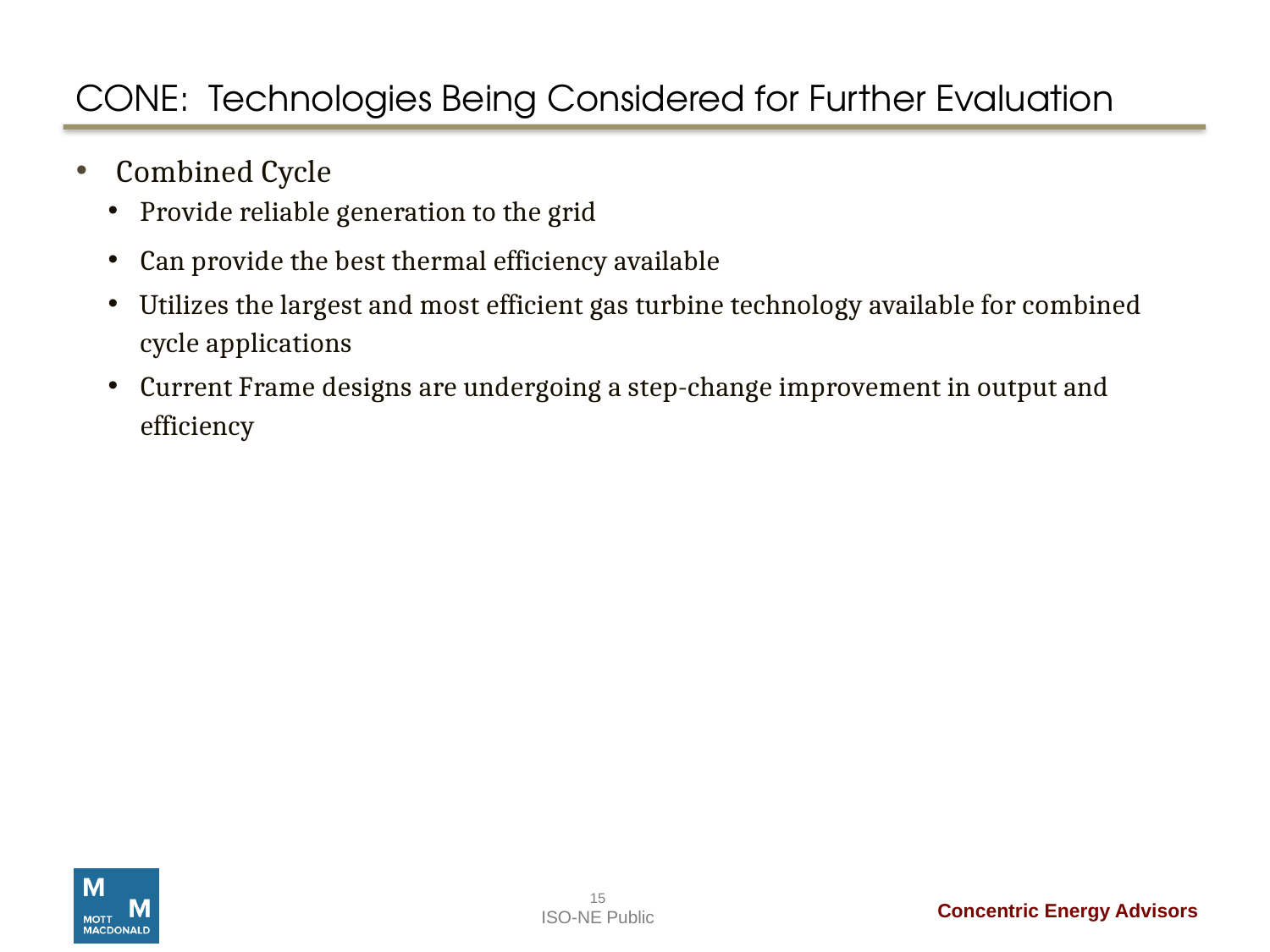

# CONE:  Technologies Being Considered for Further Evaluation
Combined Cycle
Provide reliable generation to the grid
Can provide the best thermal efficiency available
Utilizes the largest and most efficient gas turbine technology available for combined cycle applications
Current Frame designs are undergoing a step-change improvement in output and efficiency